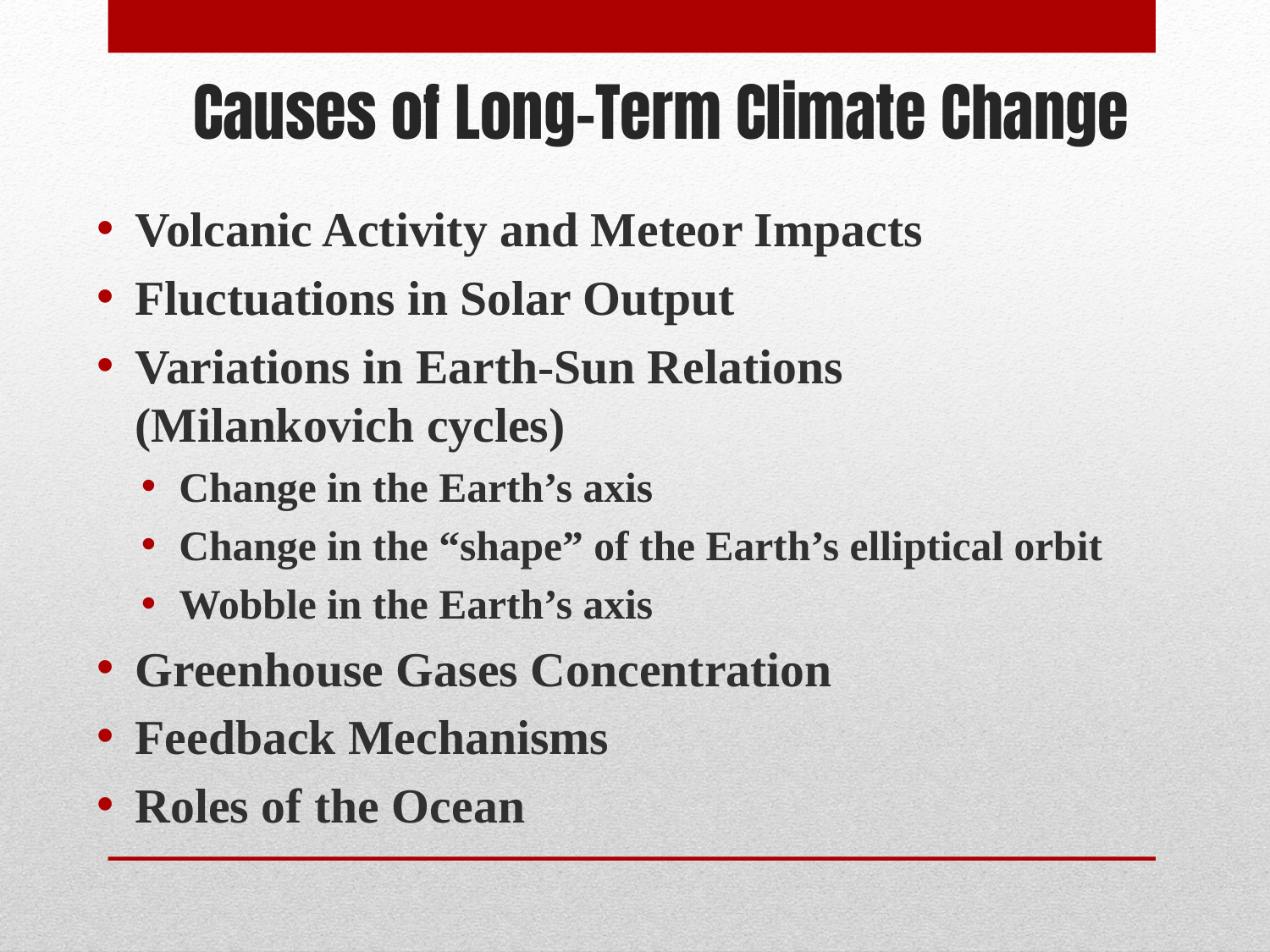

Causes of Long-Term Climate Change
Volcanic Activity and Meteor Impacts
Fluctuations in Solar Output
Variations in Earth-Sun Relations (Milankovich cycles)
Change in the Earth’s axis
Change in the “shape” of the Earth’s elliptical orbit
Wobble in the Earth’s axis
Greenhouse Gases Concentration
Feedback Mechanisms
Roles of the Ocean